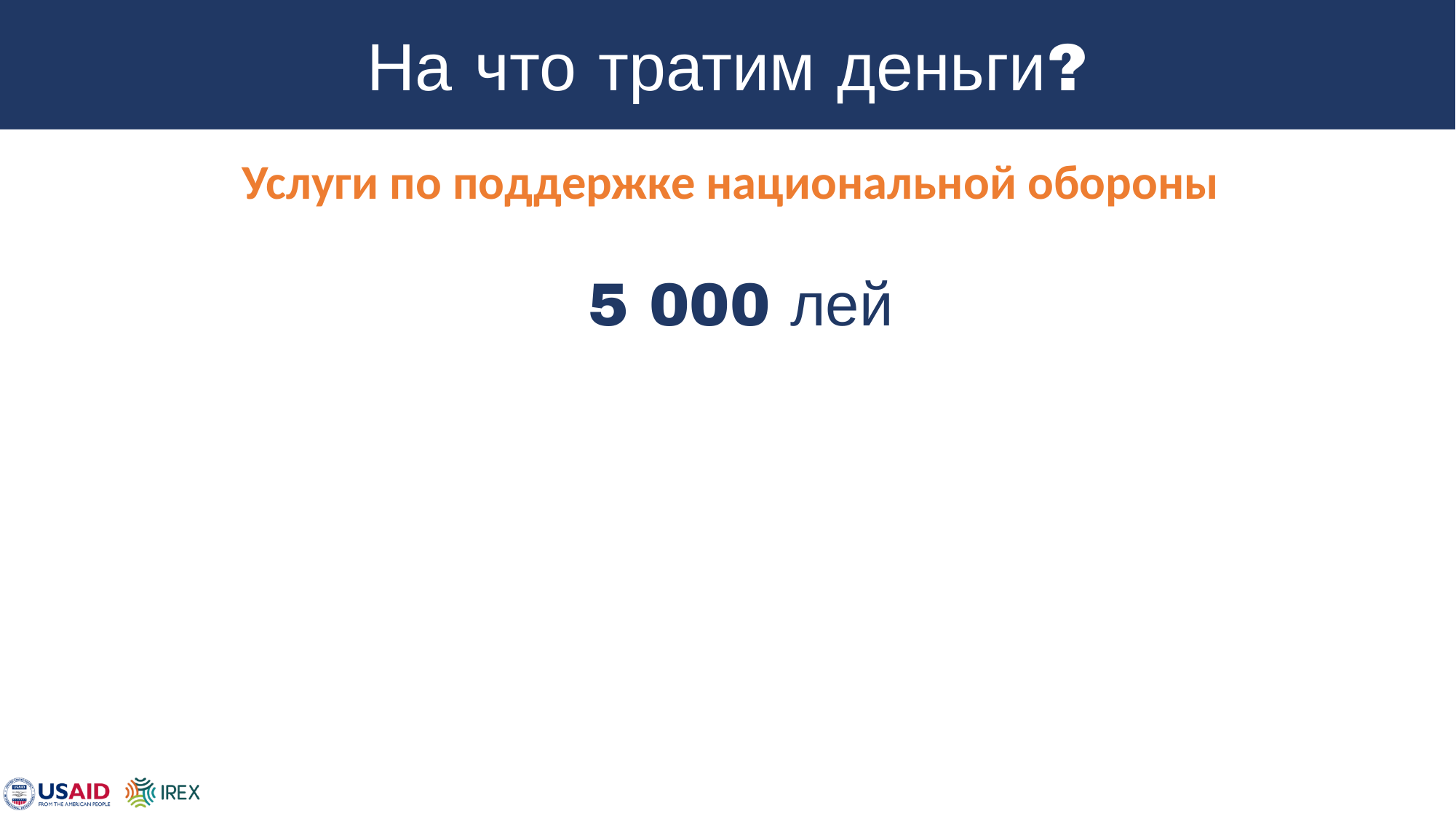

# На что тратим деньги?
Услуги по поддержке национальной обороны
 5 000 лей